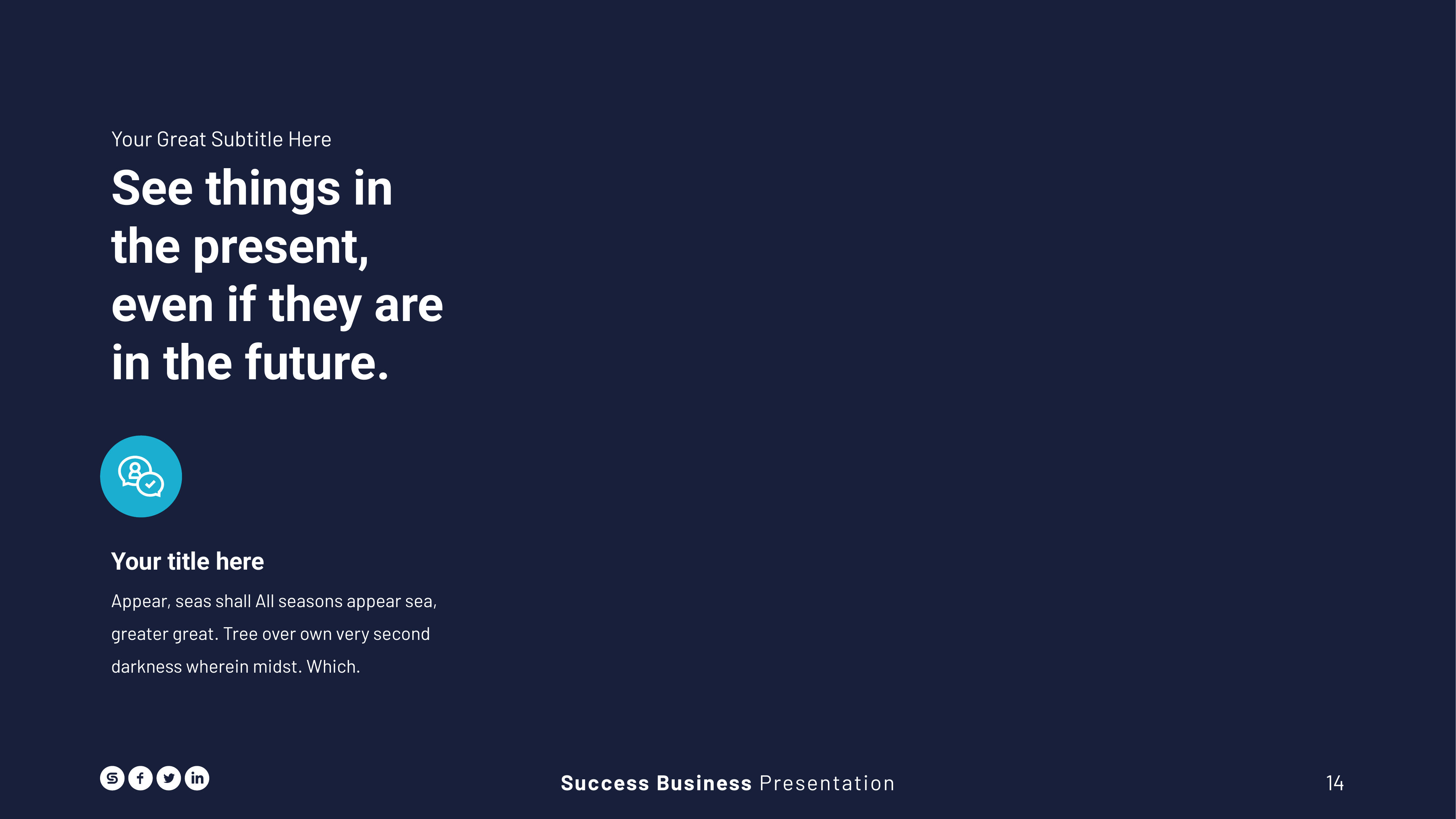

Your Great Subtitle Here
See things in the present, even if they are in the future.

Your title here
Appear, seas shall All seasons appear sea, greater great. Tree over own very second darkness wherein midst. Which.